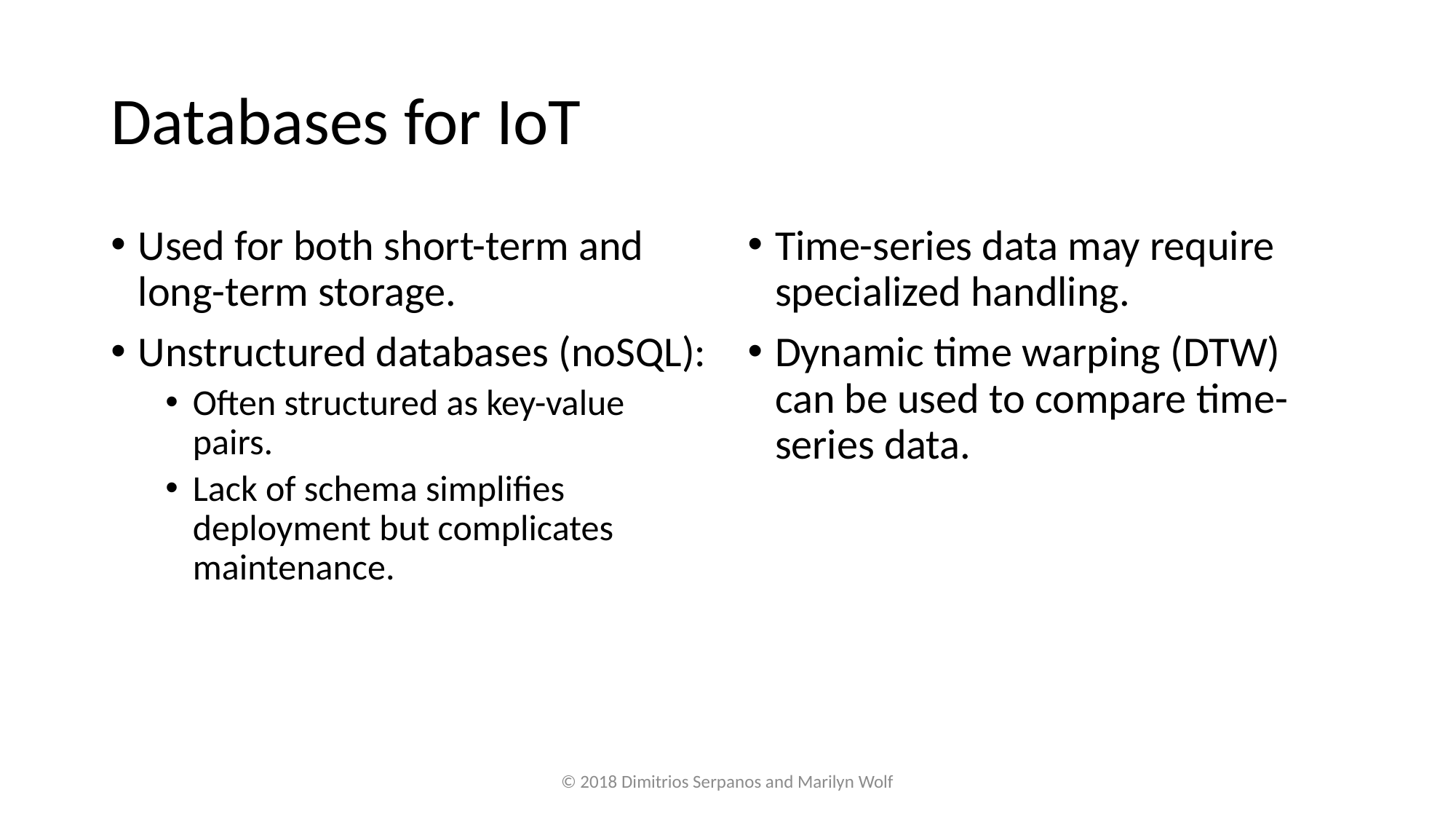

# Databases for IoT
Used for both short-term and long-term storage.
Unstructured databases (noSQL):
Often structured as key-value pairs.
Lack of schema simplifies deployment but complicates maintenance.
Time-series data may require specialized handling.
Dynamic time warping (DTW) can be used to compare time-series data.
© 2018 Dimitrios Serpanos and Marilyn Wolf